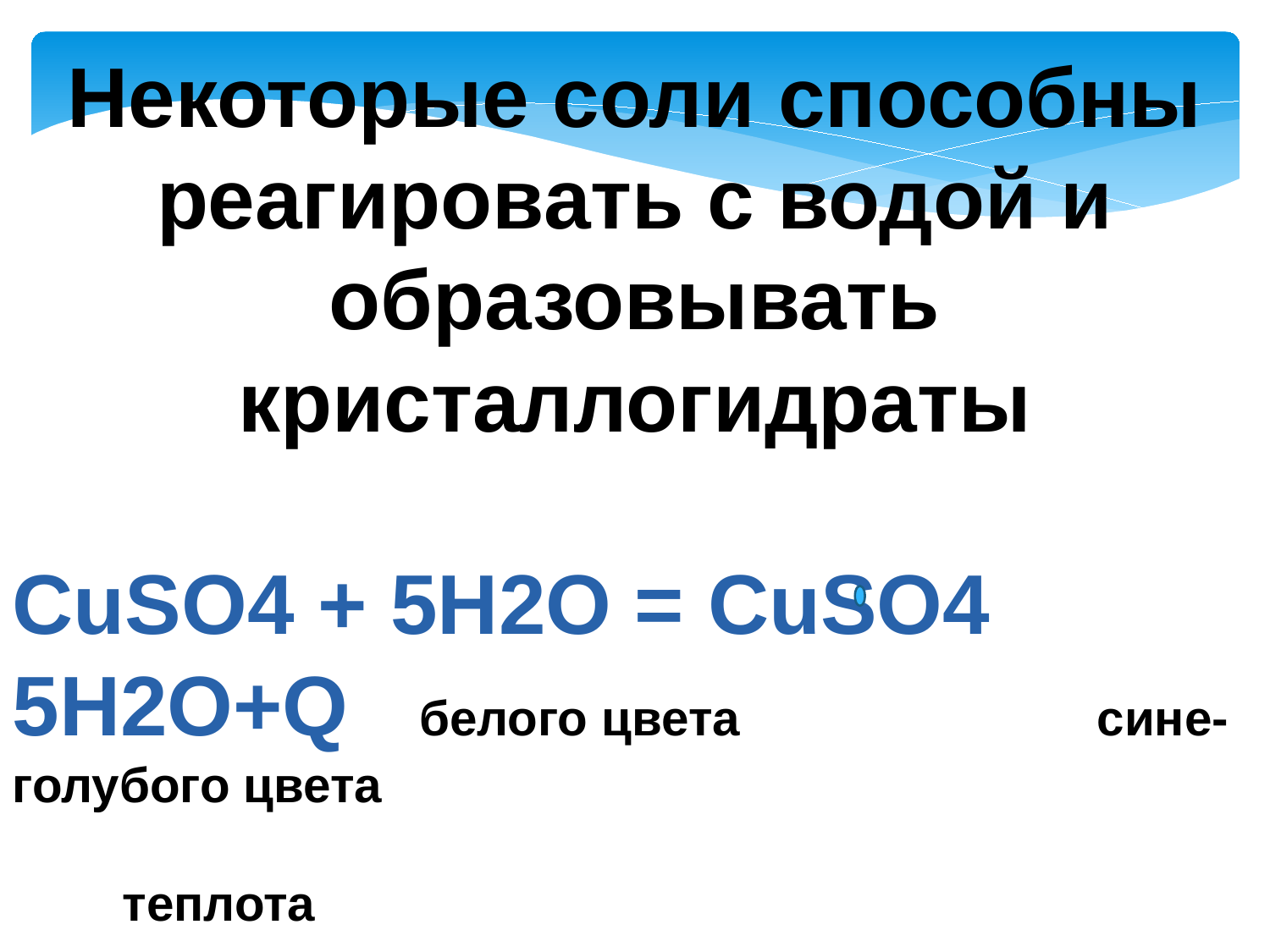

Некоторые соли способны реагировать с водой и образовывать кристаллогидраты

CuSO4 + 5H2O = CuSO4 5H2O+Q   белого цвета                          сине- голубого цвета
                                                                                                   теплота